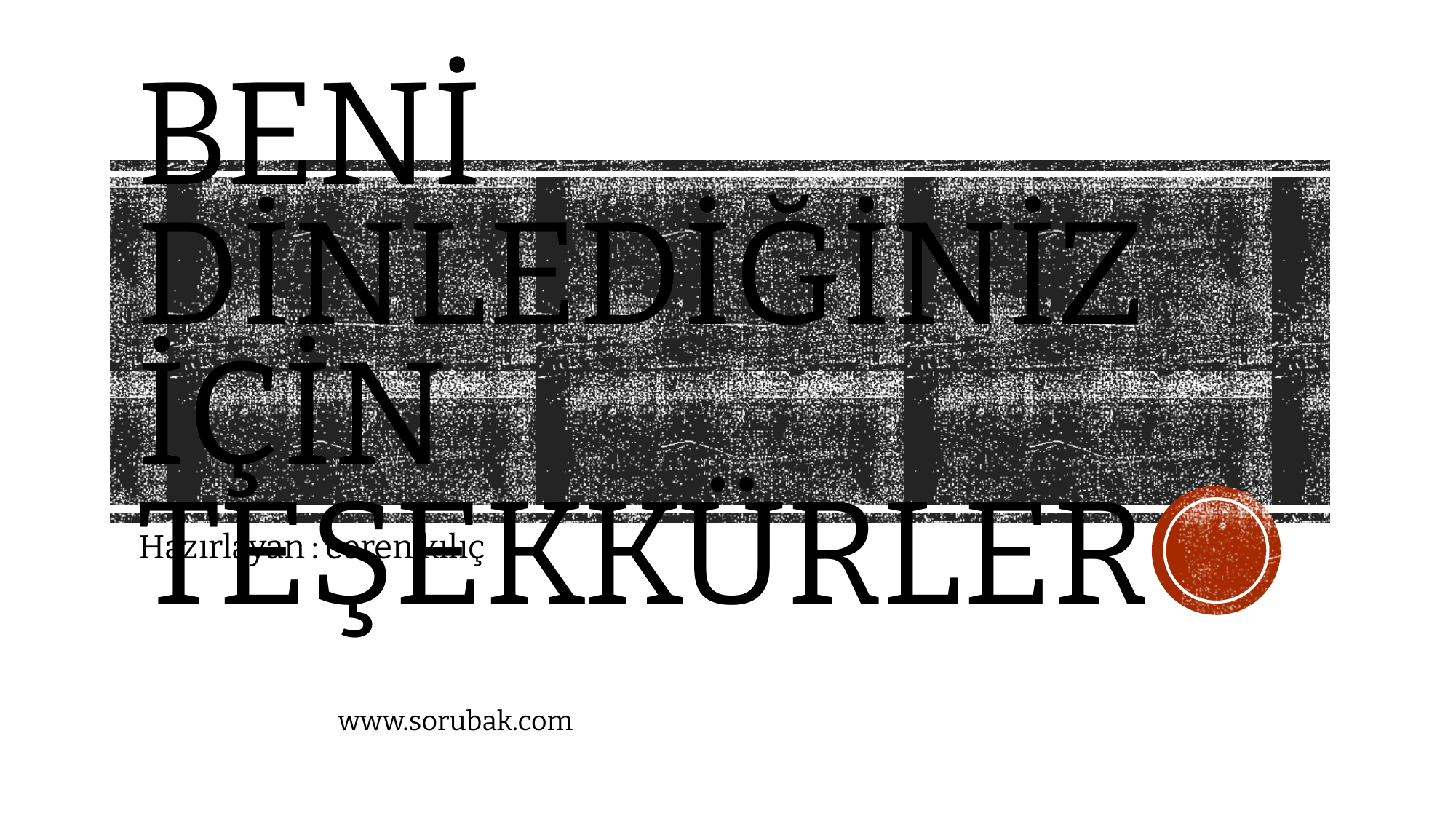

# Beni dinlediğiniz için teşekkürler
Hazırlayan : ceren kılıç
www.sorubak.com